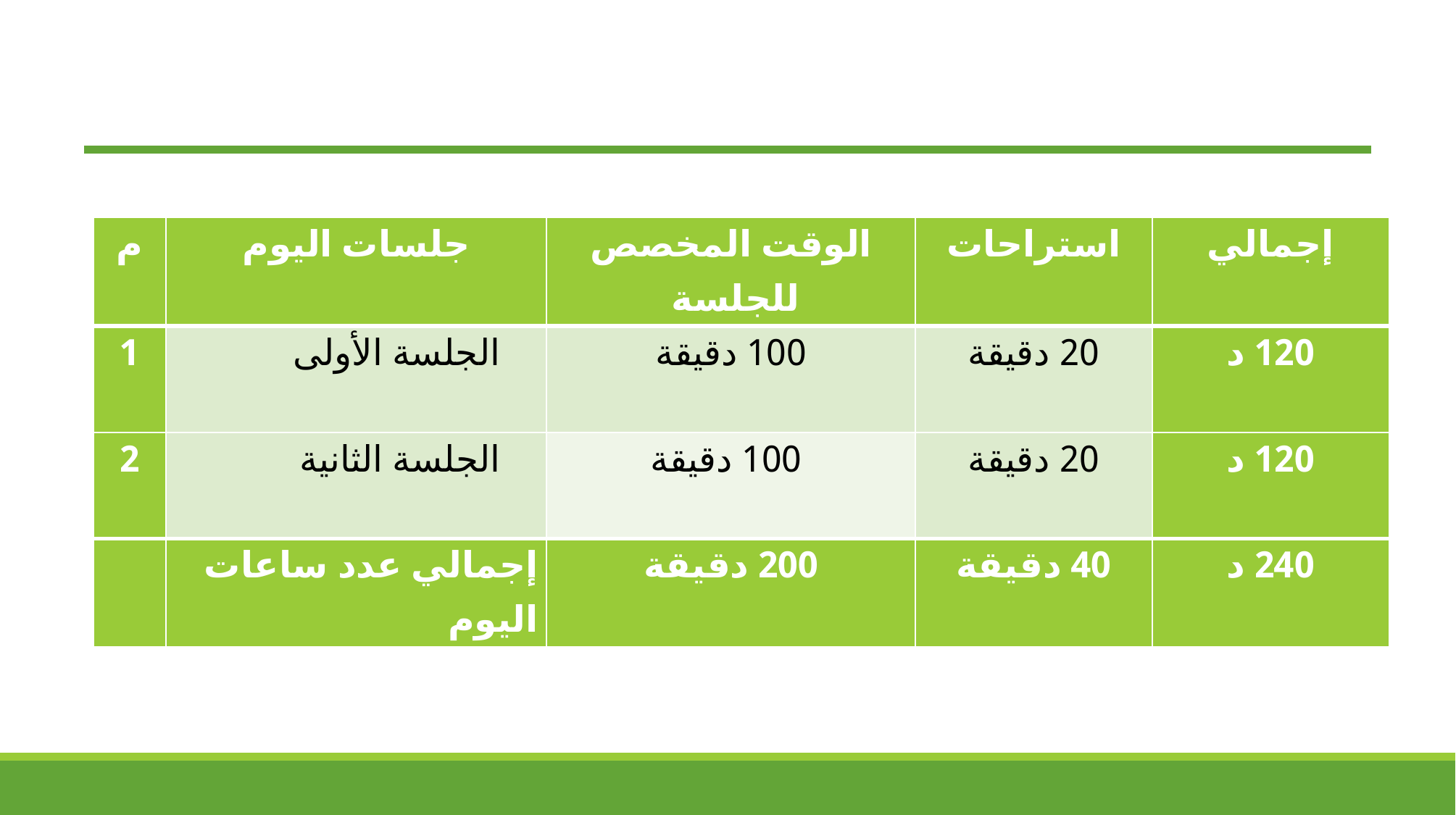

| م | جلسات اليوم | الوقت المخصص للجلسة | استراحات | إجمالي |
| --- | --- | --- | --- | --- |
| 1 | الجلسة الأولى | 100 دقيقة | 20 دقيقة | 120 د |
| 2 | الجلسة الثانية | 100 دقيقة | 20 دقيقة | 120 د |
|  | إجمالي عدد ساعات اليوم | 200 دقيقة | 40 دقيقة | 240 د |